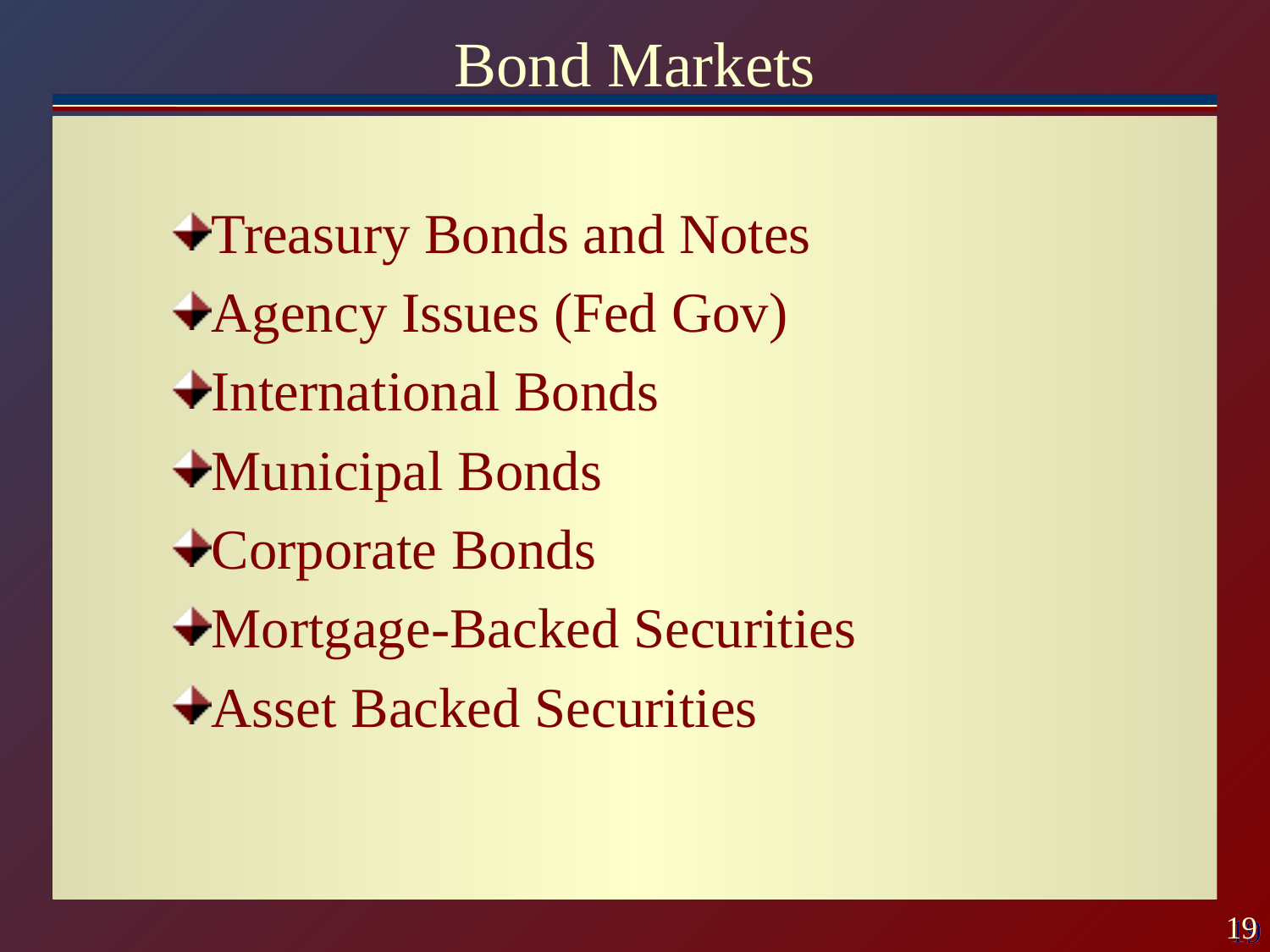

# Bond Markets
Treasury Bonds and Notes
Agency Issues (Fed Gov)
International Bonds
Municipal Bonds
Corporate Bonds
Mortgage-Backed Securities
Asset Backed Securities